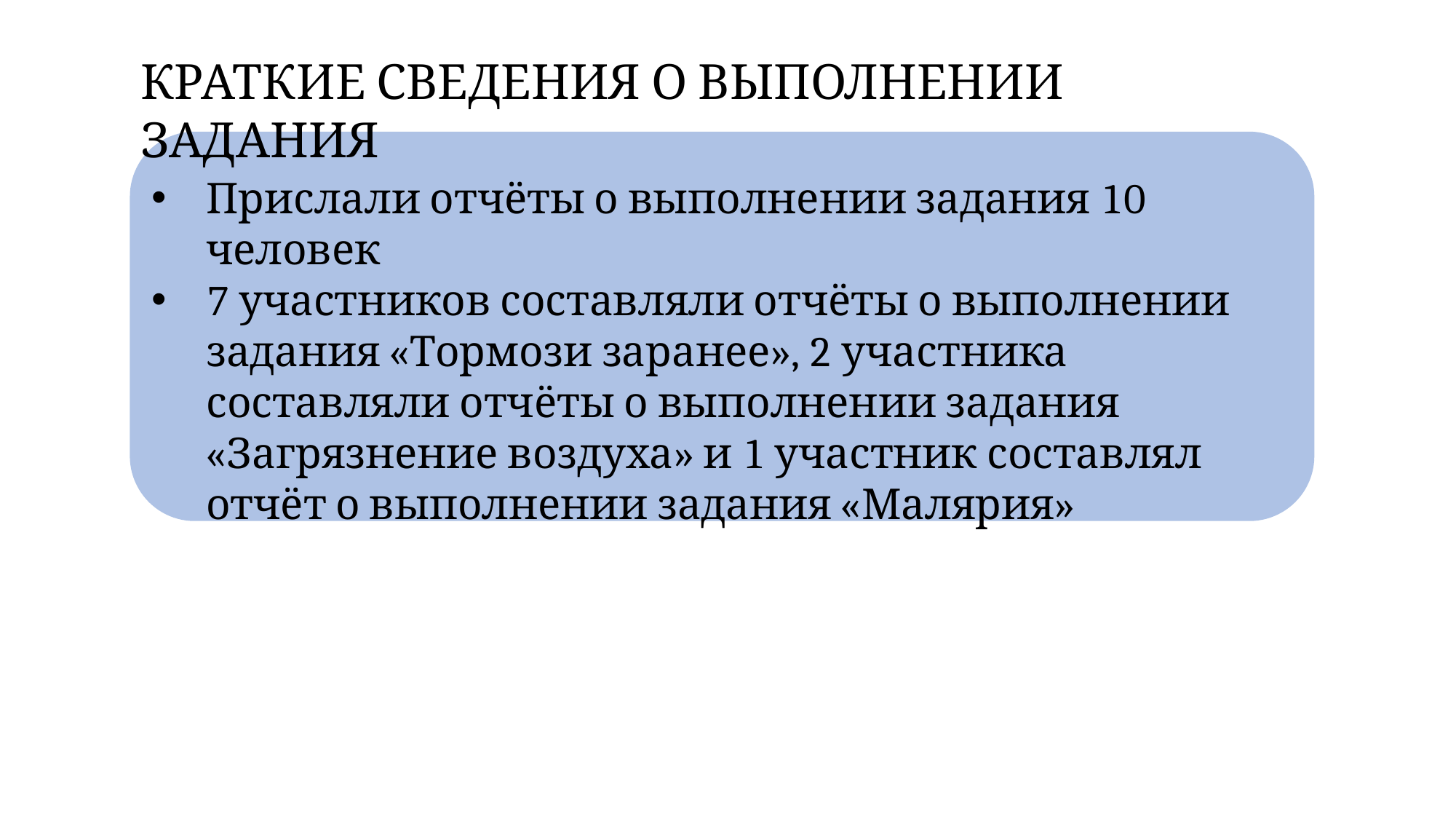

КРАТКИЕ СВЕДЕНИЯ О ВЫПОЛНЕНИИ ЗАДАНИЯ

Прислали отчёты о выполнении задания 10 человек
7 участников составляли отчёты о выполнении задания «Тормози заранее», 2 участника составляли отчёты о выполнении задания «Загрязнение воздуха» и 1 участник составлял отчёт о выполнении задания «Малярия»